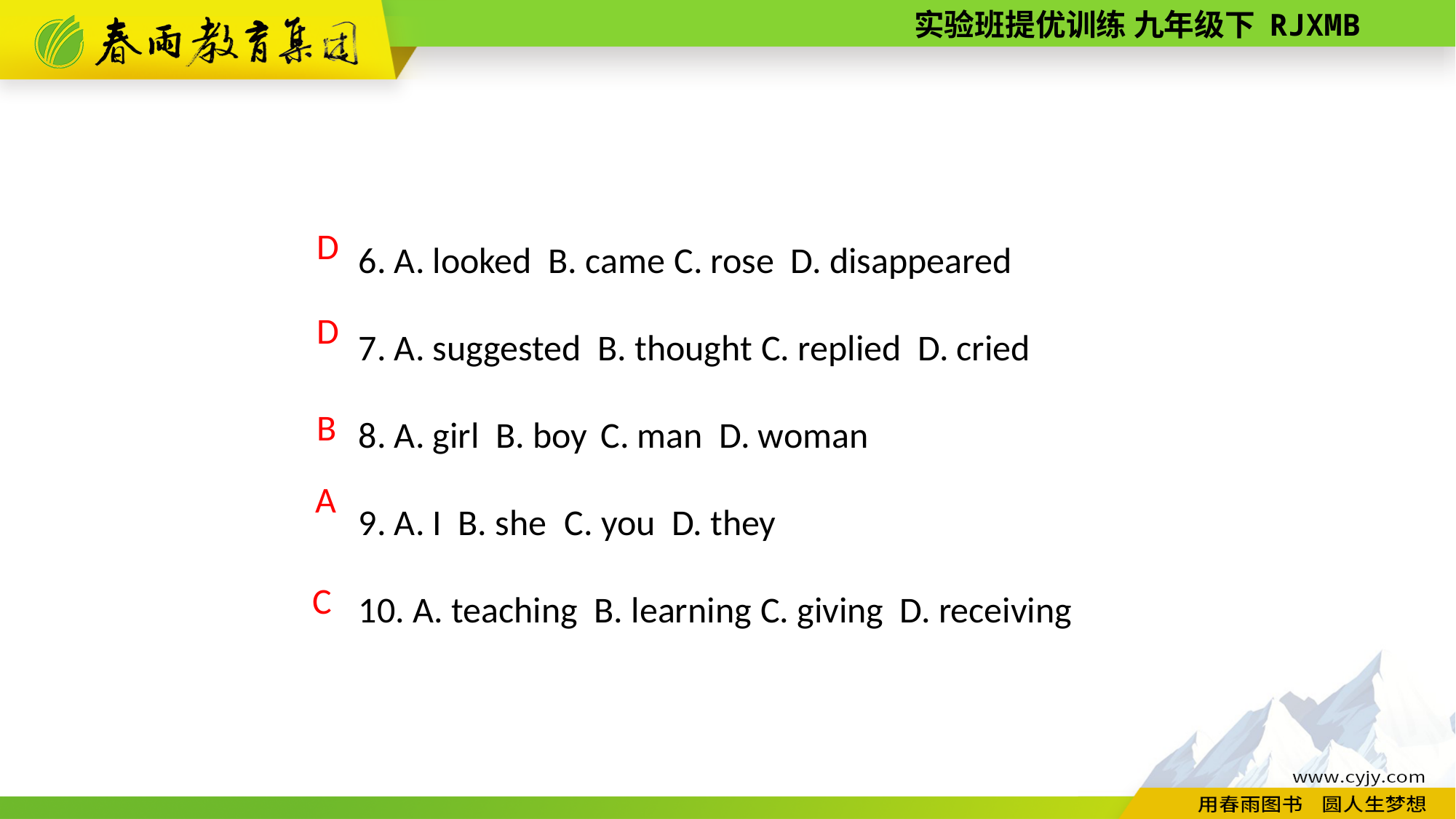

6. A. looked  B. came  C. rose  D. disappeared
7. A. suggested  B. thought  C. replied  D. cried
8. A. girl  B. boy   C. man  D. woman
9. A. I  B. she    C. you  D. they
10. A. teaching  B. learning  C. giving  D. receiving
D
D
B
 A
C